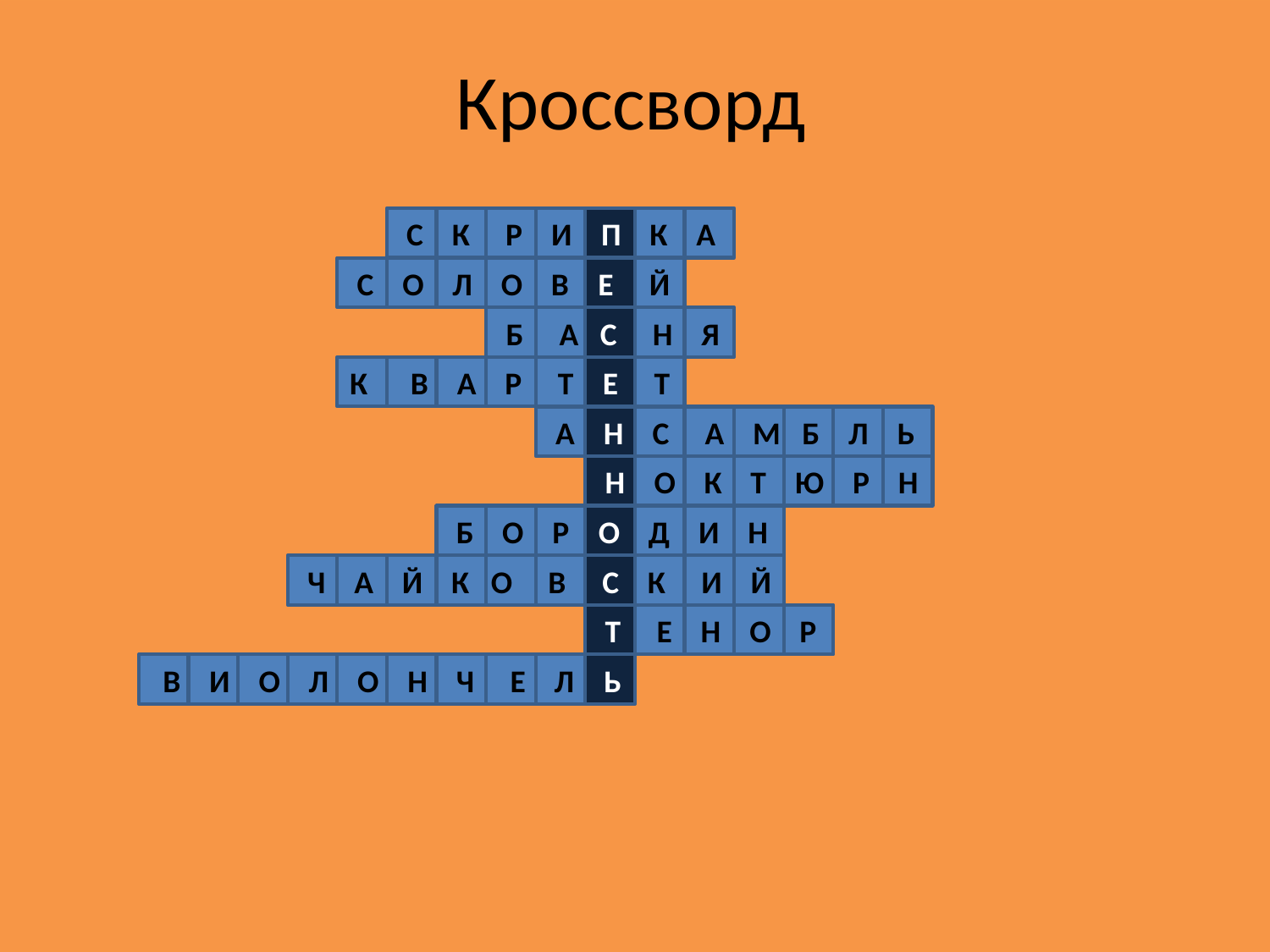

# Кроссворд

 С    К     Р    И    П    К    А

 С    О    Л    О    В    Е     Й

 Б     А   С     Н    Я

К      В    А    Р     Т    Е     Т

 А    Н    С     А    М   Б    Л    Ь

 Н    О    К    Т    Ю    Р    Н

 Б    О    Р    О    Д    И    Н

 Ч    А    Й    К   О     В     С    К     И    Й

 Т     Е    Н    О    Р

 В    И    О    Л    О    Н    Ч     Е    Л    Ь